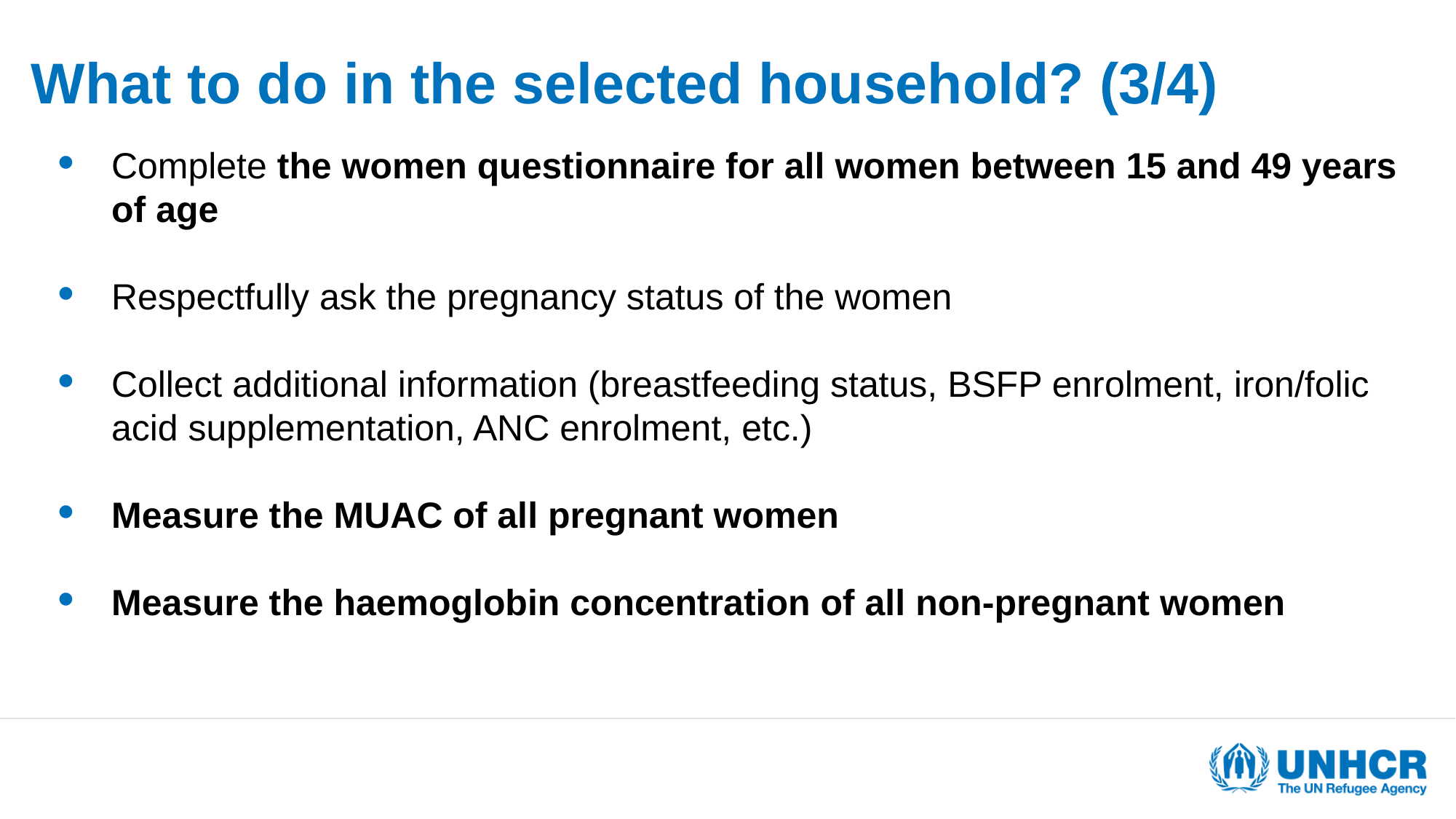

# What to do in the selected household? (3/4)
Complete the women questionnaire for all women between 15 and 49 years of age

Respectfully ask the pregnancy status of the women

Collect additional information (breastfeeding status, BSFP enrolment, iron/folic acid supplementation, ANC enrolment, etc.)

Measure the MUAC of all pregnant women

Measure the haemoglobin concentration of all non-pregnant women